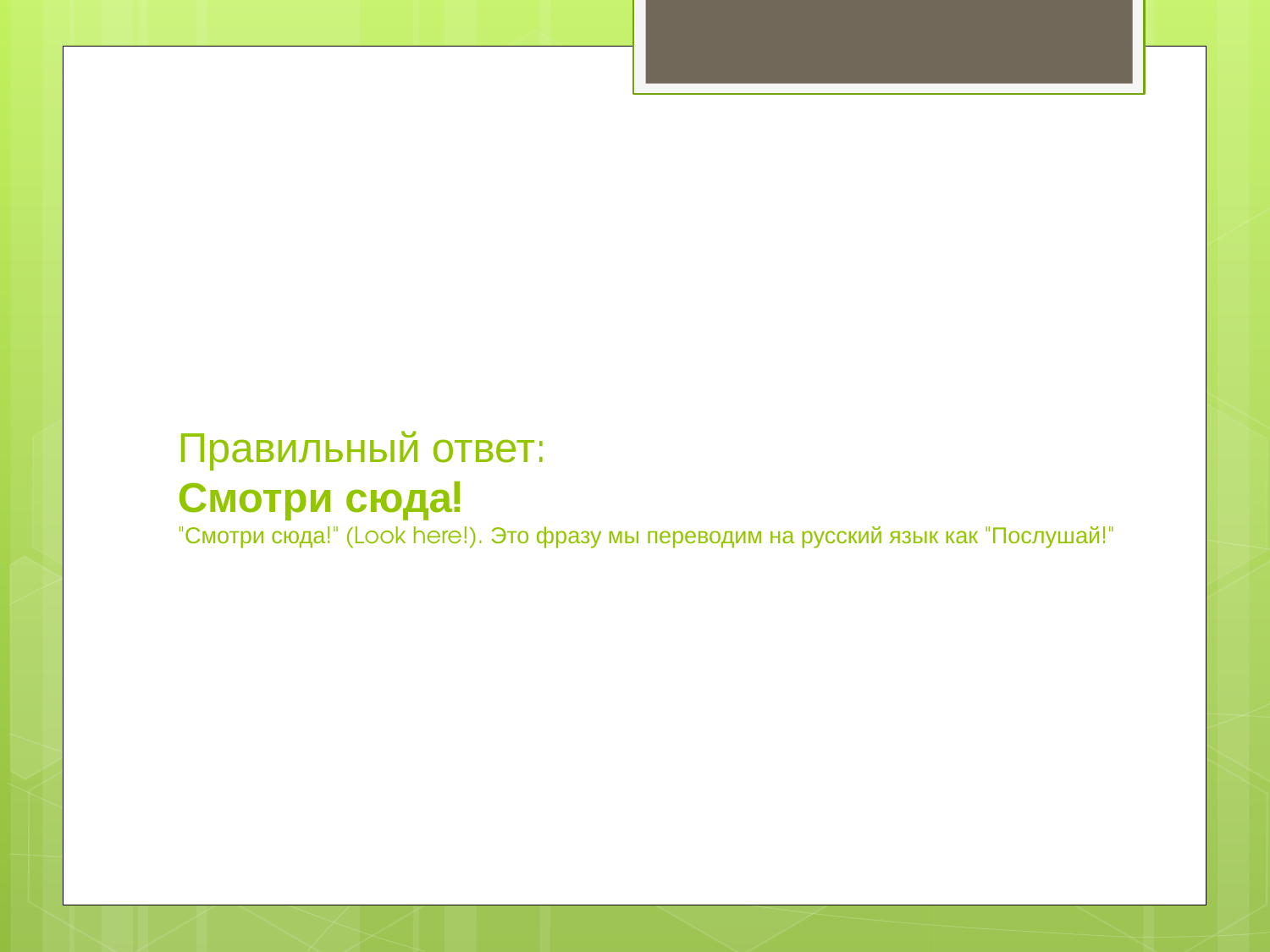

# Правильный ответ: Смотри сюда! "Смотри сюда!" (Look here!). Это фразу мы переводим на русский язык как "Послушай!"